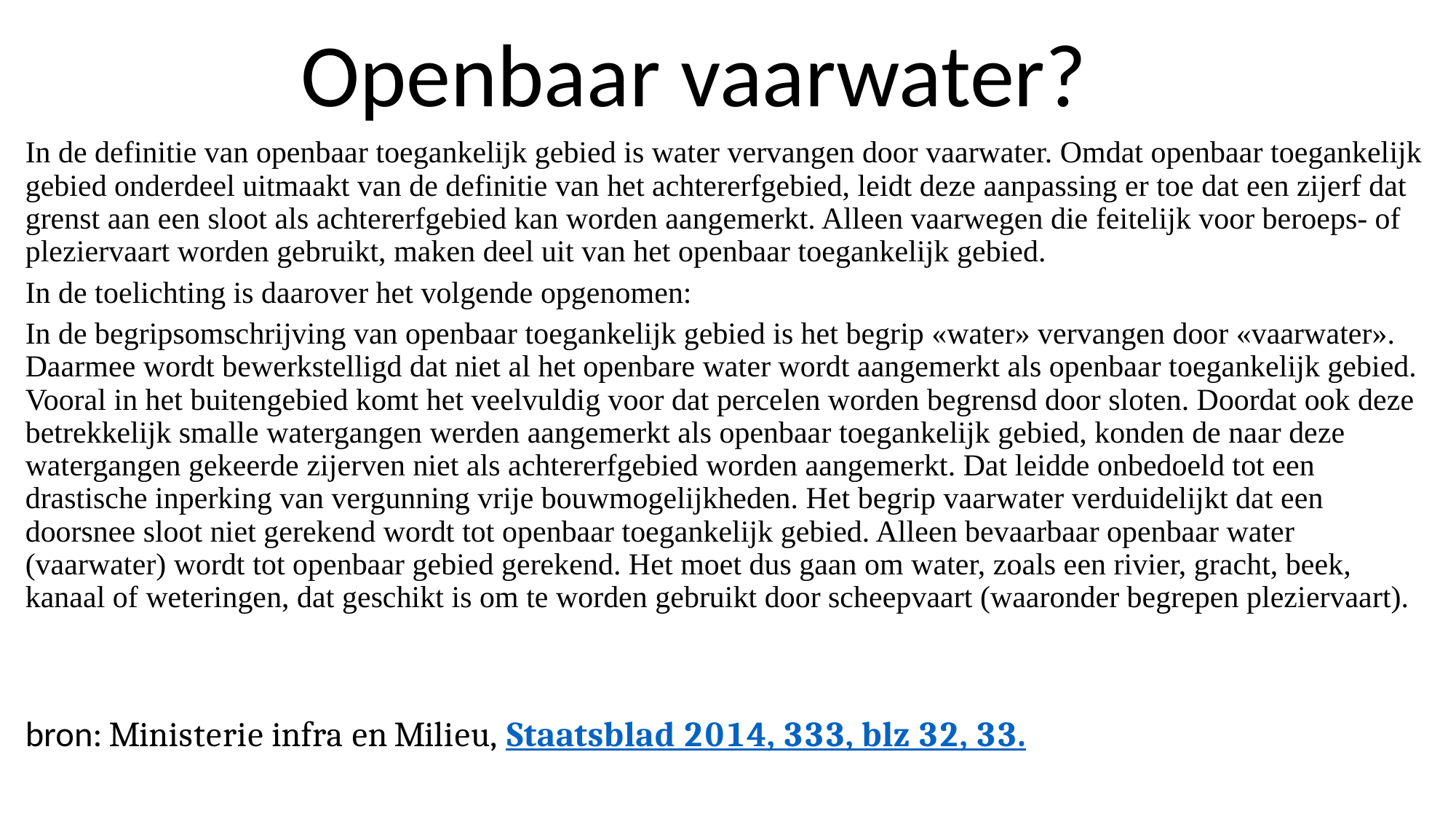

# Openbaar vaarwater?
In de definitie van openbaar toegankelijk gebied is water vervangen door vaarwater. Omdat openbaar toegankelijk gebied onderdeel uitmaakt van de definitie van het achtererfgebied, leidt deze aanpassing er toe dat een zijerf dat grenst aan een sloot als achtererfgebied kan worden aangemerkt. Alleen vaarwegen die feitelijk voor beroeps- of pleziervaart worden gebruikt, maken deel uit van het openbaar toegankelijk gebied.
In de toelichting is daarover het volgende opgenomen:
In de begripsomschrijving van openbaar toegankelijk gebied is het begrip «water» vervangen door «vaarwater». Daarmee wordt bewerkstelligd dat niet al het openbare water wordt aangemerkt als openbaar toegankelijk gebied. Vooral in het buitengebied komt het veelvuldig voor dat percelen worden begrensd door sloten. Doordat ook deze betrekkelijk smalle watergangen werden aangemerkt als openbaar toegankelijk gebied, konden de naar deze watergangen gekeerde zijerven niet als achtererfgebied worden aangemerkt. Dat leidde onbedoeld tot een drastische inperking van vergunning vrije bouwmogelijkheden. Het begrip vaarwater verduidelijkt dat een doorsnee sloot niet gerekend wordt tot openbaar toegankelijk gebied. Alleen bevaarbaar openbaar water (vaarwater) wordt tot openbaar gebied gerekend. Het moet dus gaan om water, zoals een rivier, gracht, beek, kanaal of weteringen, dat geschikt is om te worden gebruikt door scheepvaart (waaronder begrepen pleziervaart).
bron: Ministerie infra en Milieu, Staatsblad 2014, 333, blz 32, 33.